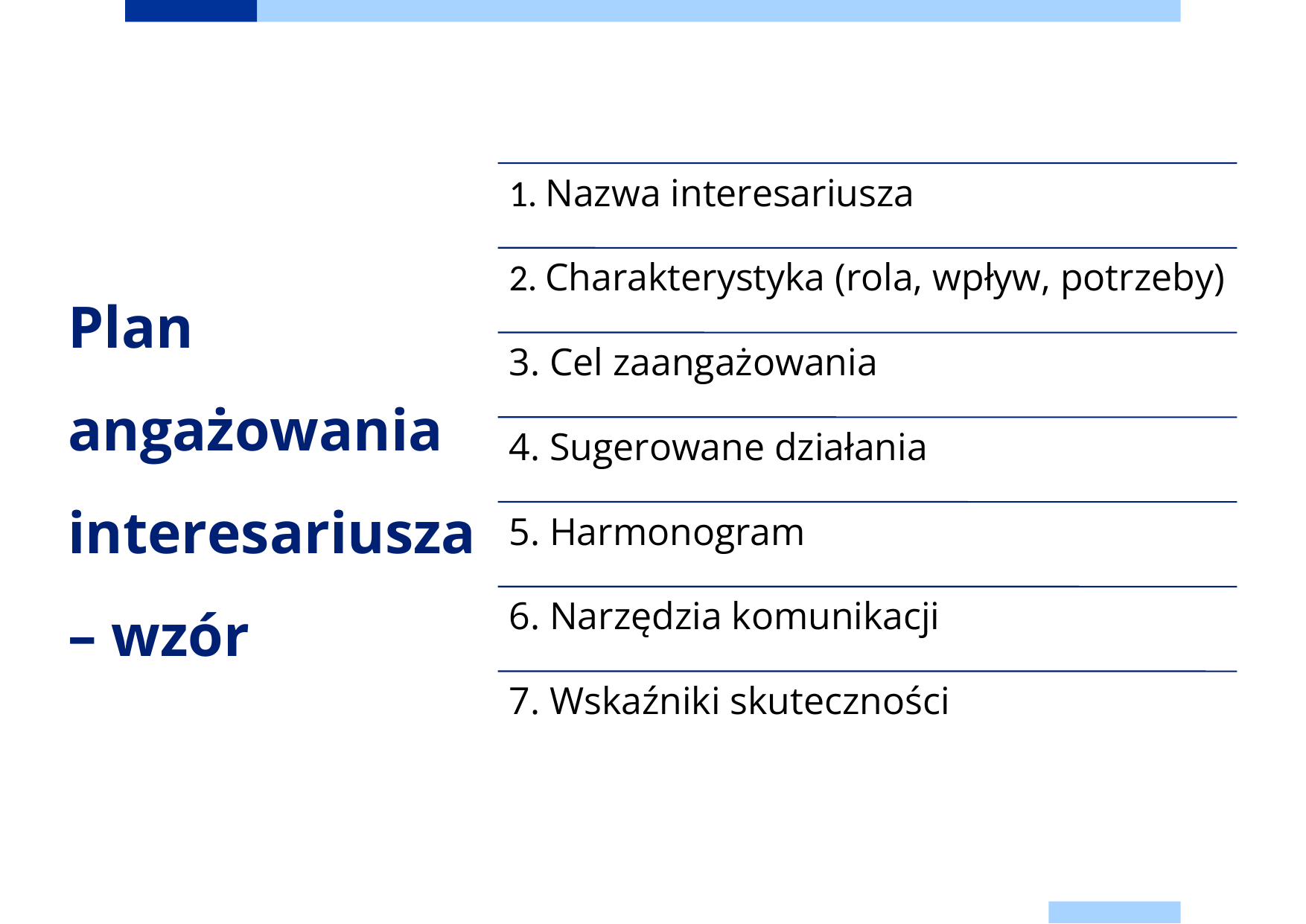

1. Nazwa interesariusza
2. Charakterystyka (rola, wpływ, potrzeby)
3. Cel zaangażowania
4. Sugerowane działania
5. Harmonogram
6. Narzędzia komunikacji
7. Wskaźniki skuteczności
# Plan angażowania interesariusza – wzór